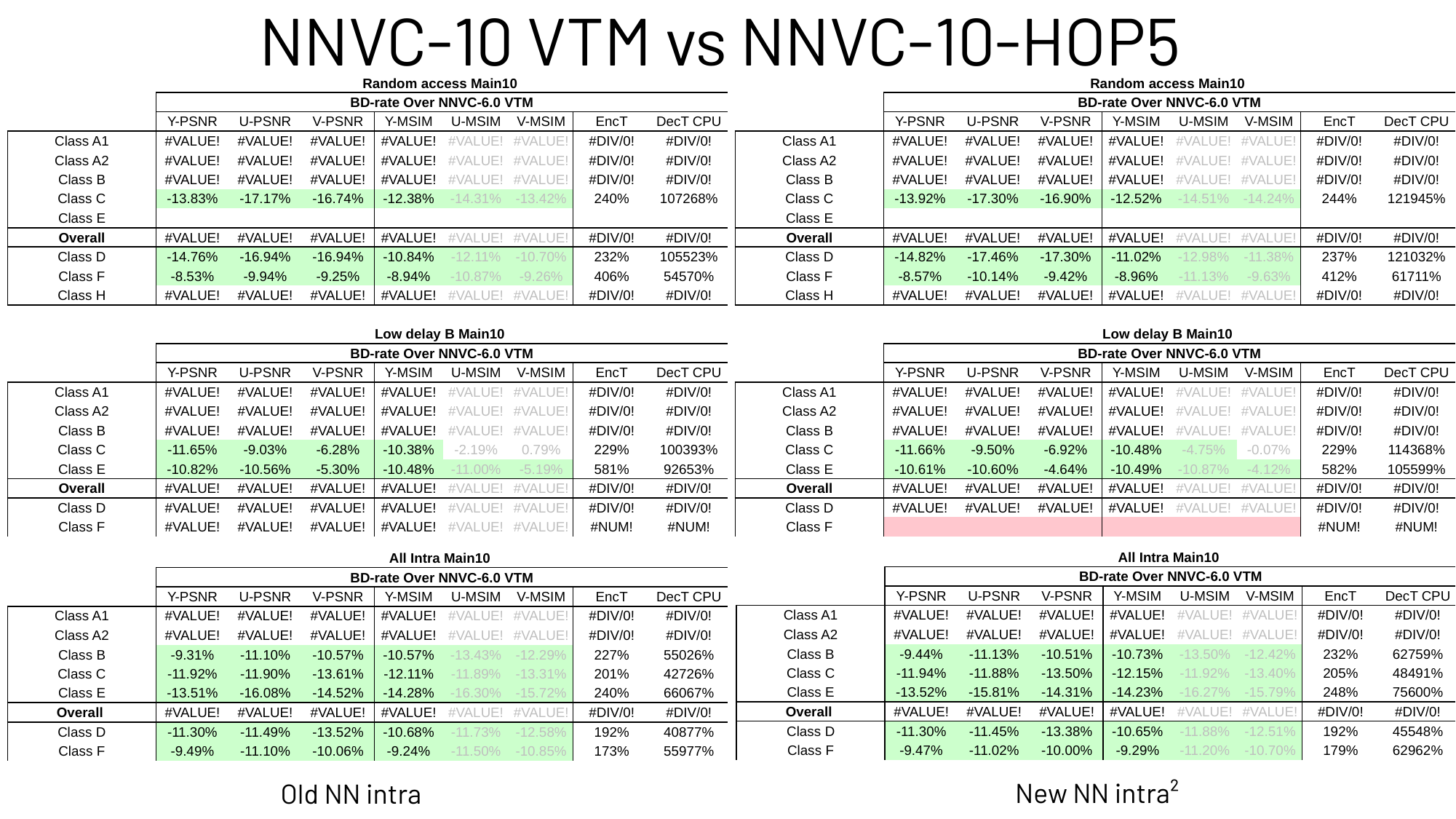

# NNVC-10 VTM vs NNVC-10-HOP5
|  | Random access Main10 |  |  |  |  |  |  |  |
| --- | --- | --- | --- | --- | --- | --- | --- | --- |
|  | BD-rate Over NNVC-6.0 VTM |  |  |  |  |  |  |  |
|  | Y-PSNR | U-PSNR | V-PSNR | Y-MSIM | U-MSIM | V-MSIM | EncT | DecT CPU |
| Class A1 | #VALUE! | #VALUE! | #VALUE! | #VALUE! | #VALUE! | #VALUE! | #DIV/0! | #DIV/0! |
| Class A2 | #VALUE! | #VALUE! | #VALUE! | #VALUE! | #VALUE! | #VALUE! | #DIV/0! | #DIV/0! |
| Class B | #VALUE! | #VALUE! | #VALUE! | #VALUE! | #VALUE! | #VALUE! | #DIV/0! | #DIV/0! |
| Class C | -13.83% | -17.17% | -16.74% | -12.38% | -14.31% | -13.42% | 240% | 107268% |
| Class E |  |  |  |  |  |  |  |  |
| Overall | #VALUE! | #VALUE! | #VALUE! | #VALUE! | #VALUE! | #VALUE! | #DIV/0! | #DIV/0! |
| Class D | -14.76% | -16.94% | -16.94% | -10.84% | -12.11% | -10.70% | 232% | 105523% |
| Class F | -8.53% | -9.94% | -9.25% | -8.94% | -10.87% | -9.26% | 406% | 54570% |
| Class H | #VALUE! | #VALUE! | #VALUE! | #VALUE! | #VALUE! | #VALUE! | #DIV/0! | #DIV/0! |
|  |  |  |  |  |  |  |  |  |
|  | Low delay B Main10 |  |  |  |  |  |  |  |
|  | BD-rate Over NNVC-6.0 VTM |  |  |  |  |  |  |  |
|  | Y-PSNR | U-PSNR | V-PSNR | Y-MSIM | U-MSIM | V-MSIM | EncT | DecT CPU |
| Class A1 | #VALUE! | #VALUE! | #VALUE! | #VALUE! | #VALUE! | #VALUE! | #DIV/0! | #DIV/0! |
| Class A2 | #VALUE! | #VALUE! | #VALUE! | #VALUE! | #VALUE! | #VALUE! | #DIV/0! | #DIV/0! |
| Class B | #VALUE! | #VALUE! | #VALUE! | #VALUE! | #VALUE! | #VALUE! | #DIV/0! | #DIV/0! |
| Class C | -11.65% | -9.03% | -6.28% | -10.38% | -2.19% | 0.79% | 229% | 100393% |
| Class E | -10.82% | -10.56% | -5.30% | -10.48% | -11.00% | -5.19% | 581% | 92653% |
| Overall | #VALUE! | #VALUE! | #VALUE! | #VALUE! | #VALUE! | #VALUE! | #DIV/0! | #DIV/0! |
| Class D | #VALUE! | #VALUE! | #VALUE! | #VALUE! | #VALUE! | #VALUE! | #DIV/0! | #DIV/0! |
| Class F | #VALUE! | #VALUE! | #VALUE! | #VALUE! | #VALUE! | #VALUE! | #NUM! | #NUM! |
|  | Random access Main10 |  |  |  |  |  |  |  |
| --- | --- | --- | --- | --- | --- | --- | --- | --- |
|  | BD-rate Over NNVC-6.0 VTM |  |  |  |  |  |  |  |
|  | Y-PSNR | U-PSNR | V-PSNR | Y-MSIM | U-MSIM | V-MSIM | EncT | DecT CPU |
| Class A1 | #VALUE! | #VALUE! | #VALUE! | #VALUE! | #VALUE! | #VALUE! | #DIV/0! | #DIV/0! |
| Class A2 | #VALUE! | #VALUE! | #VALUE! | #VALUE! | #VALUE! | #VALUE! | #DIV/0! | #DIV/0! |
| Class B | #VALUE! | #VALUE! | #VALUE! | #VALUE! | #VALUE! | #VALUE! | #DIV/0! | #DIV/0! |
| Class C | -13.92% | -17.30% | -16.90% | -12.52% | -14.51% | -14.24% | 244% | 121945% |
| Class E |  |  |  |  |  |  |  |  |
| Overall | #VALUE! | #VALUE! | #VALUE! | #VALUE! | #VALUE! | #VALUE! | #DIV/0! | #DIV/0! |
| Class D | -14.82% | -17.46% | -17.30% | -11.02% | -12.98% | -11.38% | 237% | 121032% |
| Class F | -8.57% | -10.14% | -9.42% | -8.96% | -11.13% | -9.63% | 412% | 61711% |
| Class H | #VALUE! | #VALUE! | #VALUE! | #VALUE! | #VALUE! | #VALUE! | #DIV/0! | #DIV/0! |
|  |  |  |  |  |  |  |  |  |
|  | Low delay B Main10 |  |  |  |  |  |  |  |
|  | BD-rate Over NNVC-6.0 VTM |  |  |  |  |  |  |  |
|  | Y-PSNR | U-PSNR | V-PSNR | Y-MSIM | U-MSIM | V-MSIM | EncT | DecT CPU |
| Class A1 | #VALUE! | #VALUE! | #VALUE! | #VALUE! | #VALUE! | #VALUE! | #DIV/0! | #DIV/0! |
| Class A2 | #VALUE! | #VALUE! | #VALUE! | #VALUE! | #VALUE! | #VALUE! | #DIV/0! | #DIV/0! |
| Class B | #VALUE! | #VALUE! | #VALUE! | #VALUE! | #VALUE! | #VALUE! | #DIV/0! | #DIV/0! |
| Class C | -11.66% | -9.50% | -6.92% | -10.48% | -4.75% | -0.07% | 229% | 114368% |
| Class E | -10.61% | -10.60% | -4.64% | -10.49% | -10.87% | -4.12% | 582% | 105599% |
| Overall | #VALUE! | #VALUE! | #VALUE! | #VALUE! | #VALUE! | #VALUE! | #DIV/0! | #DIV/0! |
| Class D | #VALUE! | #VALUE! | #VALUE! | #VALUE! | #VALUE! | #VALUE! | #DIV/0! | #DIV/0! |
| Class F |  |  |  |  |  |  | #NUM! | #NUM! |
|  | All Intra Main10 |  |  |  |  |  |  |  |
| --- | --- | --- | --- | --- | --- | --- | --- | --- |
|  | BD-rate Over NNVC-6.0 VTM |  |  |  |  |  |  |  |
|  | Y-PSNR | U-PSNR | V-PSNR | Y-MSIM | U-MSIM | V-MSIM | EncT | DecT CPU |
| Class A1 | #VALUE! | #VALUE! | #VALUE! | #VALUE! | #VALUE! | #VALUE! | #DIV/0! | #DIV/0! |
| Class A2 | #VALUE! | #VALUE! | #VALUE! | #VALUE! | #VALUE! | #VALUE! | #DIV/0! | #DIV/0! |
| Class B | -9.44% | -11.13% | -10.51% | -10.73% | -13.50% | -12.42% | 232% | 62759% |
| Class C | -11.94% | -11.88% | -13.50% | -12.15% | -11.92% | -13.40% | 205% | 48491% |
| Class E | -13.52% | -15.81% | -14.31% | -14.23% | -16.27% | -15.79% | 248% | 75600% |
| Overall | #VALUE! | #VALUE! | #VALUE! | #VALUE! | #VALUE! | #VALUE! | #DIV/0! | #DIV/0! |
| Class D | -11.30% | -11.45% | -13.38% | -10.65% | -11.88% | -12.51% | 192% | 45548% |
| Class F | -9.47% | -11.02% | -10.00% | -9.29% | -11.20% | -10.70% | 179% | 62962% |
|  | All Intra Main10 |  |  |  |  |  |  |  |
| --- | --- | --- | --- | --- | --- | --- | --- | --- |
|  | BD-rate Over NNVC-6.0 VTM |  |  |  |  |  |  |  |
|  | Y-PSNR | U-PSNR | V-PSNR | Y-MSIM | U-MSIM | V-MSIM | EncT | DecT CPU |
| Class A1 | #VALUE! | #VALUE! | #VALUE! | #VALUE! | #VALUE! | #VALUE! | #DIV/0! | #DIV/0! |
| Class A2 | #VALUE! | #VALUE! | #VALUE! | #VALUE! | #VALUE! | #VALUE! | #DIV/0! | #DIV/0! |
| Class B | -9.31% | -11.10% | -10.57% | -10.57% | -13.43% | -12.29% | 227% | 55026% |
| Class C | -11.92% | -11.90% | -13.61% | -12.11% | -11.89% | -13.31% | 201% | 42726% |
| Class E | -13.51% | -16.08% | -14.52% | -14.28% | -16.30% | -15.72% | 240% | 66067% |
| Overall | #VALUE! | #VALUE! | #VALUE! | #VALUE! | #VALUE! | #VALUE! | #DIV/0! | #DIV/0! |
| Class D | -11.30% | -11.49% | -13.52% | -10.68% | -11.73% | -12.58% | 192% | 40877% |
| Class F | -9.49% | -11.10% | -10.06% | -9.24% | -11.50% | -10.85% | 173% | 55977% |
New NN intra²
Old NN intra